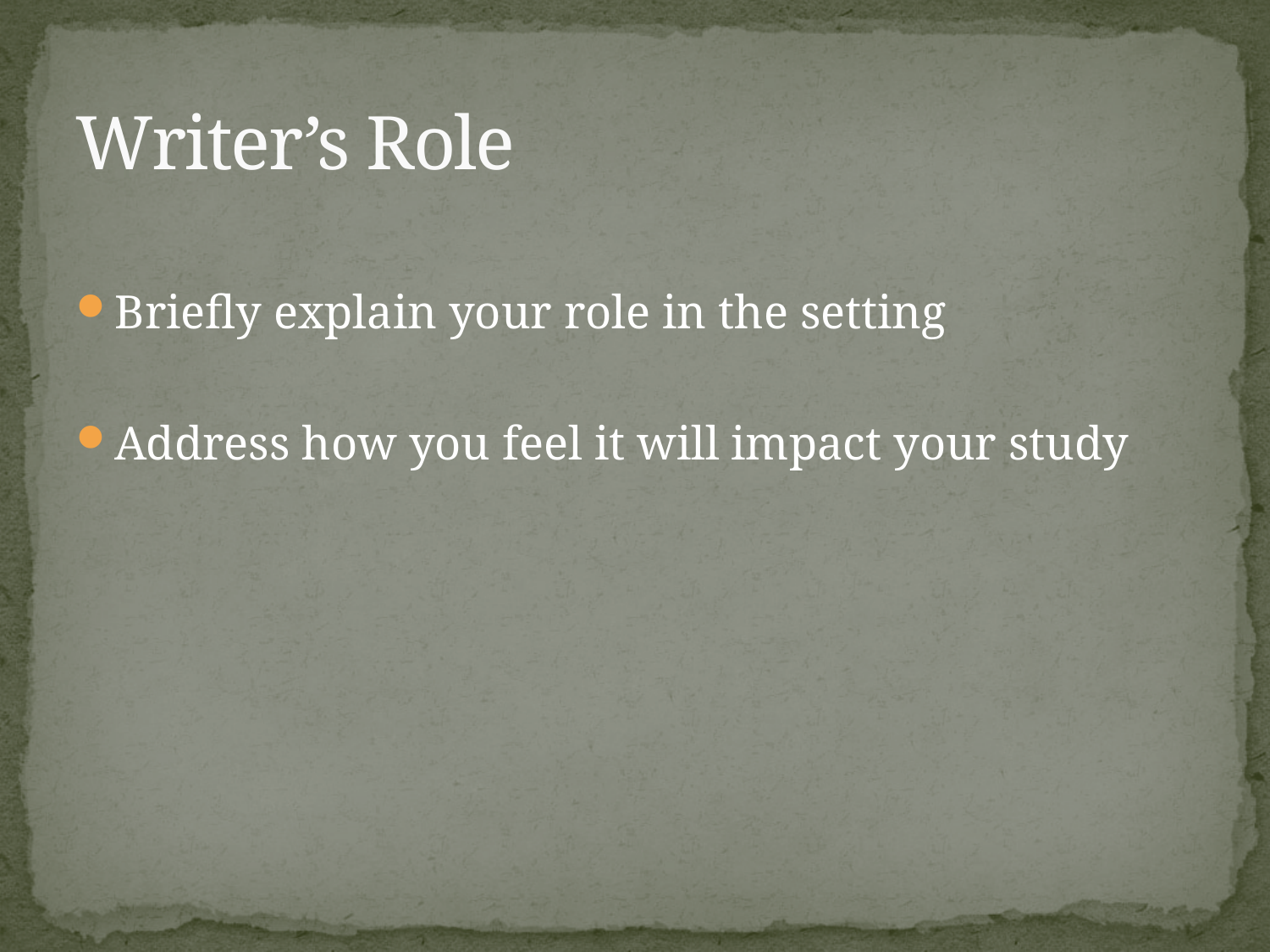

# Writer’s Role

Briefly explain your role in the setting

Address how you feel it will impact your study